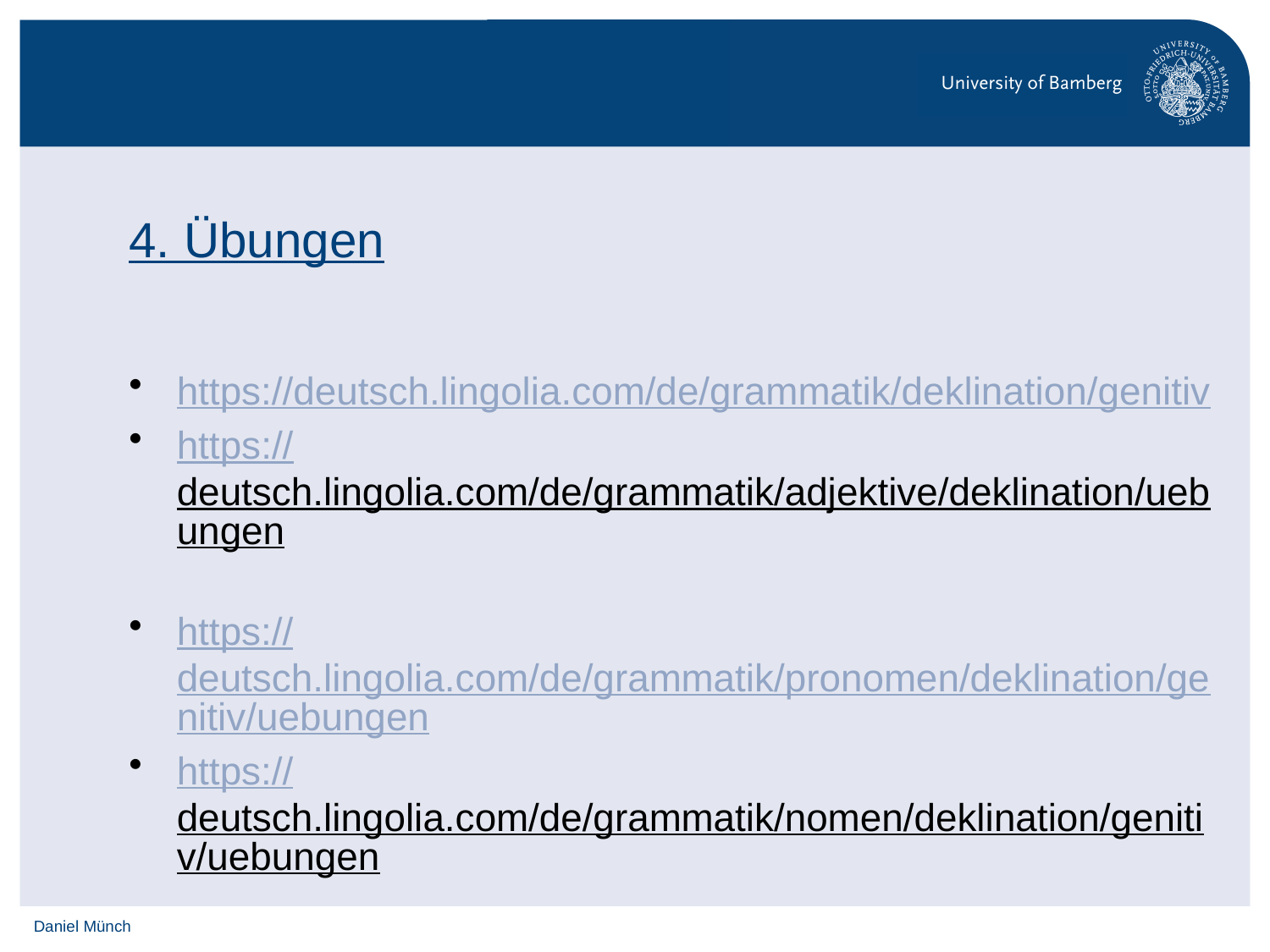

# 4. Übungen
https://deutsch.lingolia.com/de/grammatik/deklination/genitiv
https://deutsch.lingolia.com/de/grammatik/adjektive/deklination/uebungen
https://deutsch.lingolia.com/de/grammatik/pronomen/deklination/genitiv/uebungen
https://deutsch.lingolia.com/de/grammatik/nomen/deklination/genitiv/uebungen